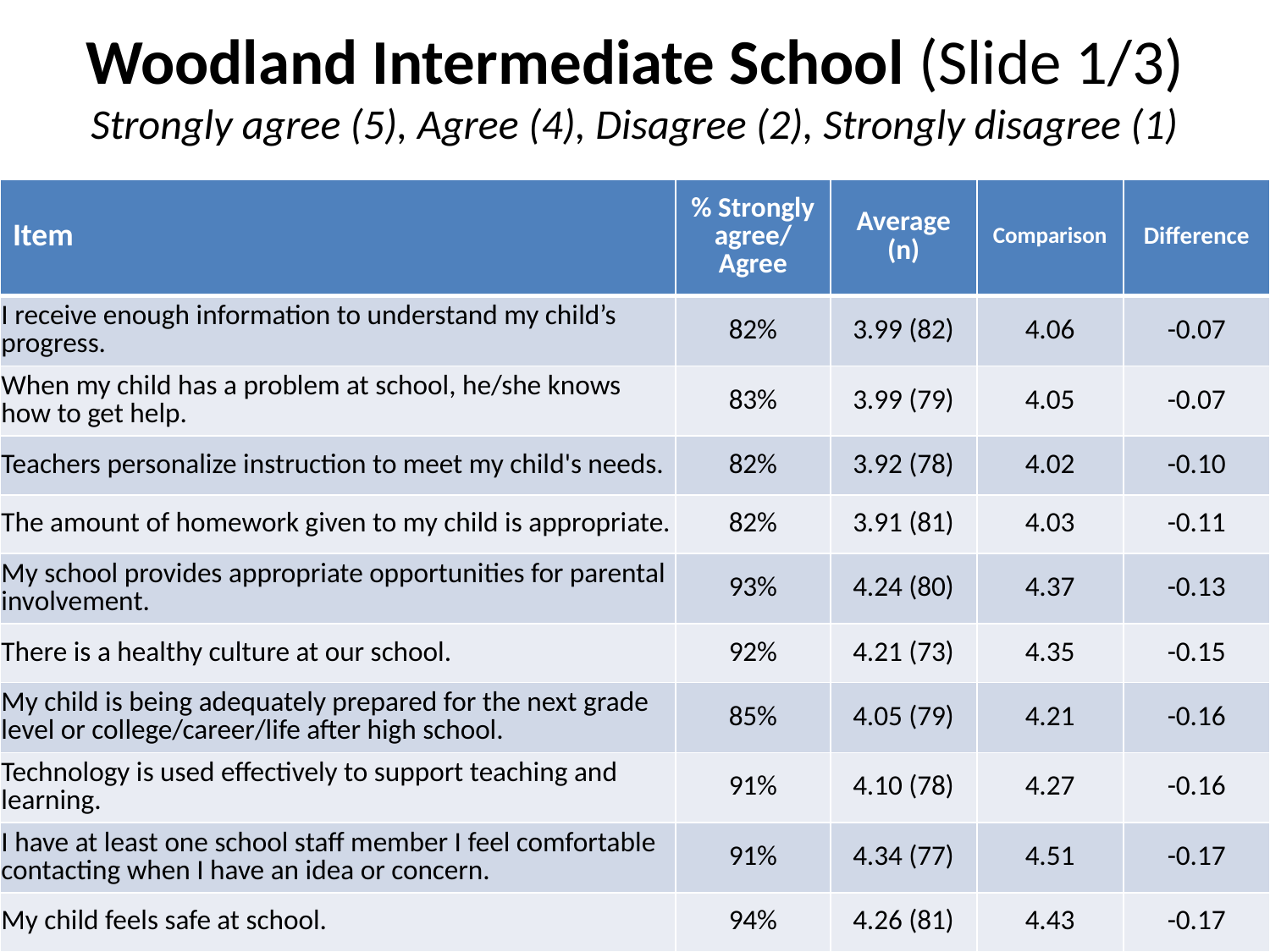

# Woodland Intermediate School (Slide 1/3) Strongly agree (5), Agree (4), Disagree (2), Strongly disagree (1)
| Item | % Strongly agree/ Agree | Average (n) | Comparison | Difference |
| --- | --- | --- | --- | --- |
| I receive enough information to understand my child’s progress. | 82% | 3.99 (82) | 4.06 | -0.07 |
| When my child has a problem at school, he/she knows how to get help. | 83% | 3.99 (79) | 4.05 | -0.07 |
| Teachers personalize instruction to meet my child's needs. | 82% | 3.92 (78) | 4.02 | -0.10 |
| The amount of homework given to my child is appropriate. | 82% | 3.91 (81) | 4.03 | -0.11 |
| My school provides appropriate opportunities for parental involvement. | 93% | 4.24 (80) | 4.37 | -0.13 |
| There is a healthy culture at our school. | 92% | 4.21 (73) | 4.35 | -0.15 |
| My child is being adequately prepared for the next grade level or college/career/life after high school. | 85% | 4.05 (79) | 4.21 | -0.16 |
| Technology is used effectively to support teaching and learning. | 91% | 4.10 (78) | 4.27 | -0.16 |
| I have at least one school staff member I feel comfortable contacting when I have an idea or concern. | 91% | 4.34 (77) | 4.51 | -0.17 |
| My child feels safe at school. | 94% | 4.26 (81) | 4.43 | -0.17 |